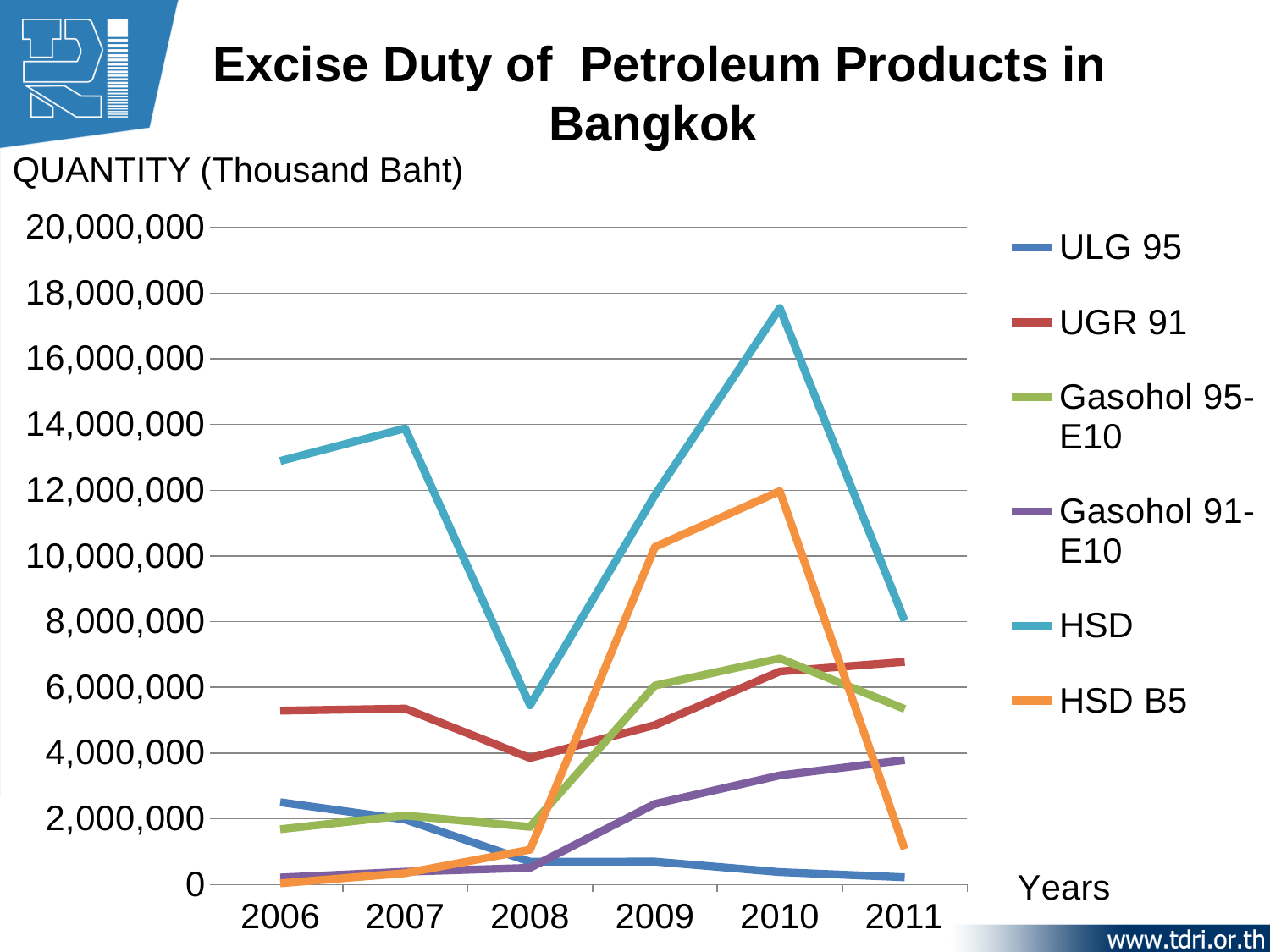

Excise Duty of  Petroleum Products in Bangkok
QUANTITY (Thousand Baht)

### Chart

| Category | ULG 95 | UGR 91 | Gasohol 95-E10 | Gasohol 91-E10 | HSD | HSD B5 |
|---|---|---|---|---|---|---|
| 2006 | 2503333.8911349997 | 5291554.535300002 | 1683203.9164380003 | 211924.6451685001 | 12889257.032115001 | 35627.01460420001 |
| 2007 | 1978203.0462837499 | 5353203.5932979975 | 2100575.573026425 | 388010.071255455 | 13880138.6676253 | 343808.92376830435 |
| 2008 | 694485.2234320001 | 3850195.8977212487 | 1756138.2314528236 | 506720.6478843025 | 5455453.1709405165 | 1059776.01843466 |
| 2009 | 697177.8985884193 | 4852389.975401823 | 6056631.703377735 | 2454023.8864326007 | 11854607.674333593 | 10272583.811919805 |
| 2010 | 378270.92625 | 6484110.974320005 | 6881689.337607 | 3319960.9226489966 | 17541808.749222297 | 11973203.269019999 |
| 2011 | 219337.97108999998 | 6775485.641260001 | 5341412.348370004 | 3787887.465179997 | 8024187.3869137615 | 1077974.7998544 |